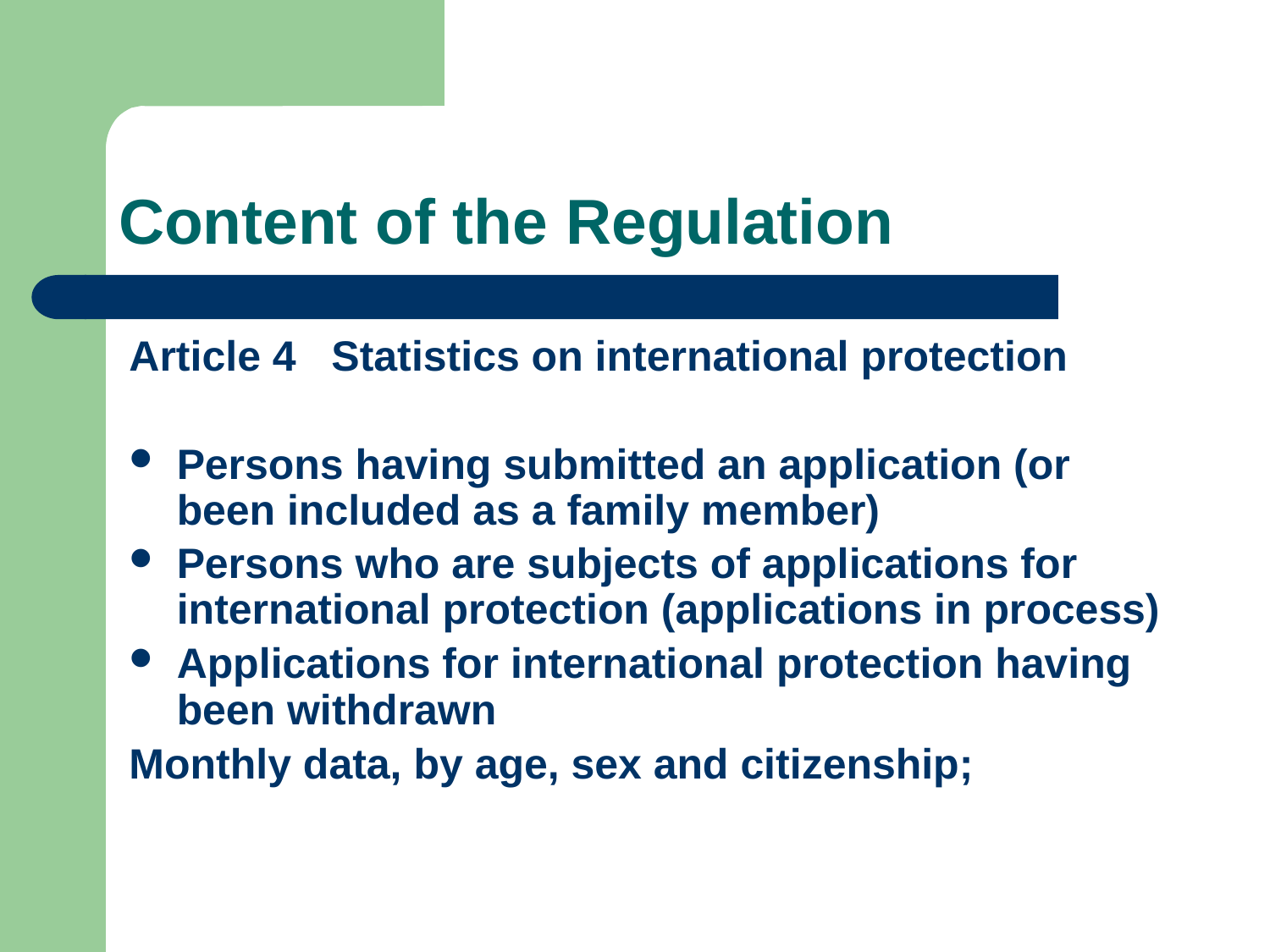

# Content of the Regulation
Article 4   Statistics on international protection

Persons having submitted an application (or been included as a family member)
Persons who are subjects of applications for international protection (applications in process)
Applications for international protection having been withdrawn
Monthly data, by age, sex and citizenship;